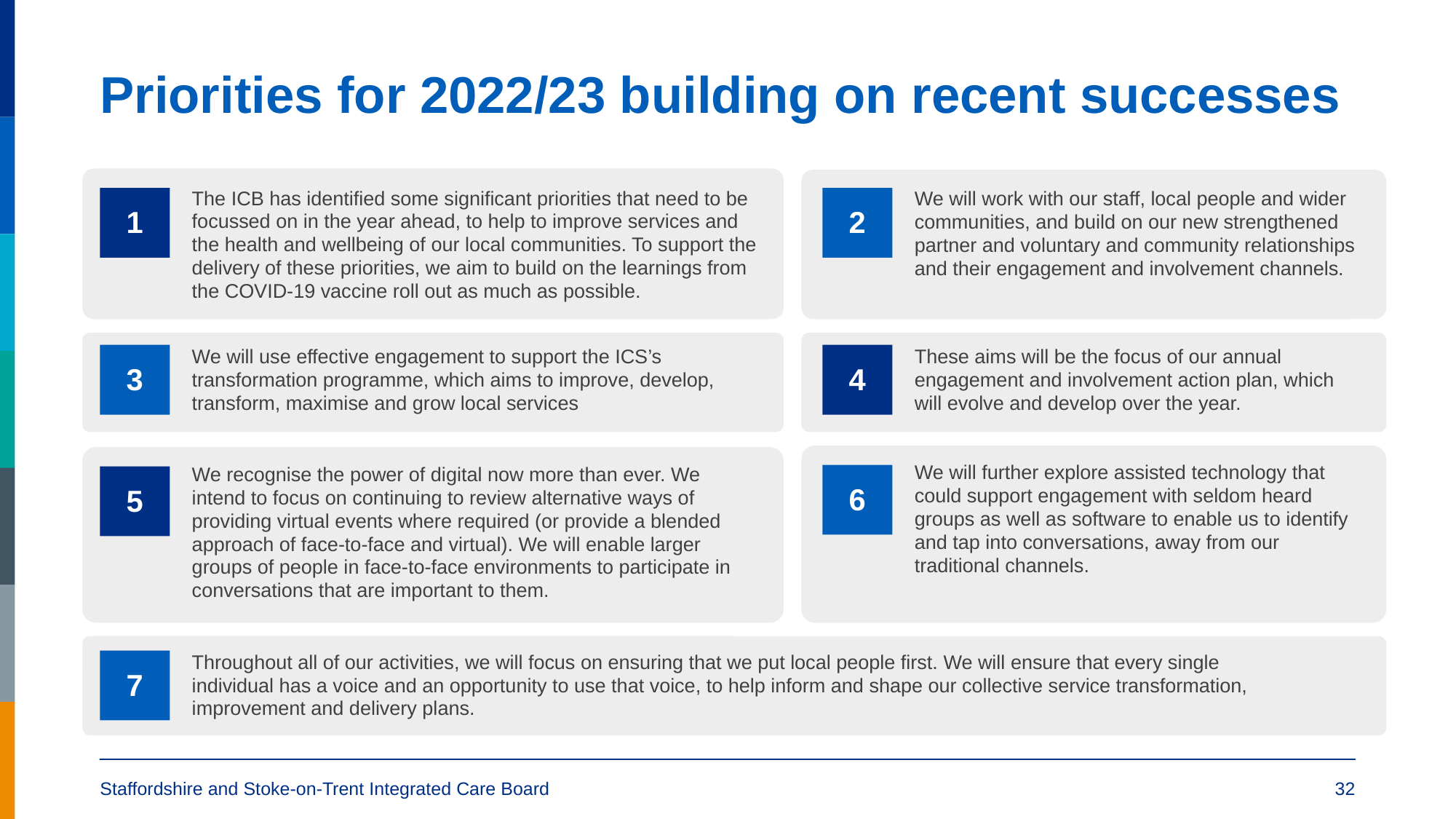

# Priorities for 2022/23 building on recent successes

1
The ICB has identified some significant priorities that need to be focussed on in the year ahead, to help to improve services and the health and wellbeing of our local communities. To support the delivery of these priorities, we aim to build on the learnings from the COVID-19 vaccine roll out as much as possible.
2
We will work with our staff, local people and wider communities, and build on our new strengthened partner and voluntary and community relationships and their engagement and involvement channels.

3
We will use effective engagement to support the ICS’s transformation programme, which aims to improve, develop, transform, maximise and grow local services
4
These aims will be the focus of our annual engagement and involvement action plan, which will evolve and develop over the year.

We recognise the power of digital now more than ever. We intend to focus on continuing to review alternative ways of providing virtual events where required (or provide a blended approach of face-to-face and virtual). We will enable larger groups of people in face-to-face environments to participate in conversations that are important to them.
We will further explore assisted technology that could support engagement with seldom heard groups as well as software to enable us to identify and tap into conversations, away from our traditional channels.
6
5

7
Throughout all of our activities, we will focus on ensuring that we put local people first. We will ensure that every single individual has a voice and an opportunity to use that voice, to help inform and shape our collective service transformation, improvement and delivery plans.
Staffordshire and Stoke-on-Trent Integrated Care Board

32